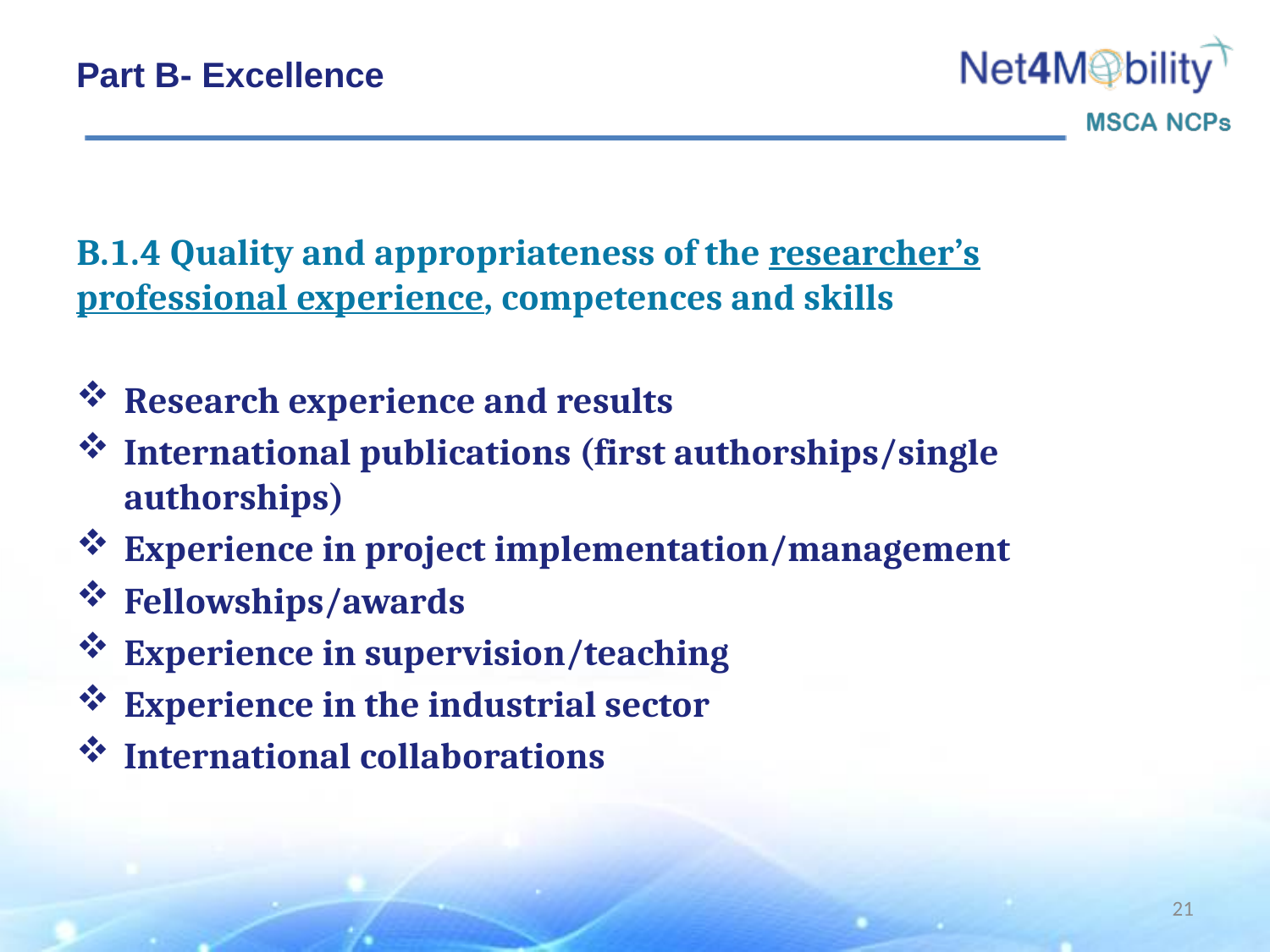

# Part B- Excellence
B.1.4 Quality and appropriateness of the researcher’s professional experience, competences and skills

Research experience and results
International publications (first authorships/single authorships)
Experience in project implementation/management
Fellowships/awards
Experience in supervision/teaching
Experience in the industrial sector
International collaborations

21